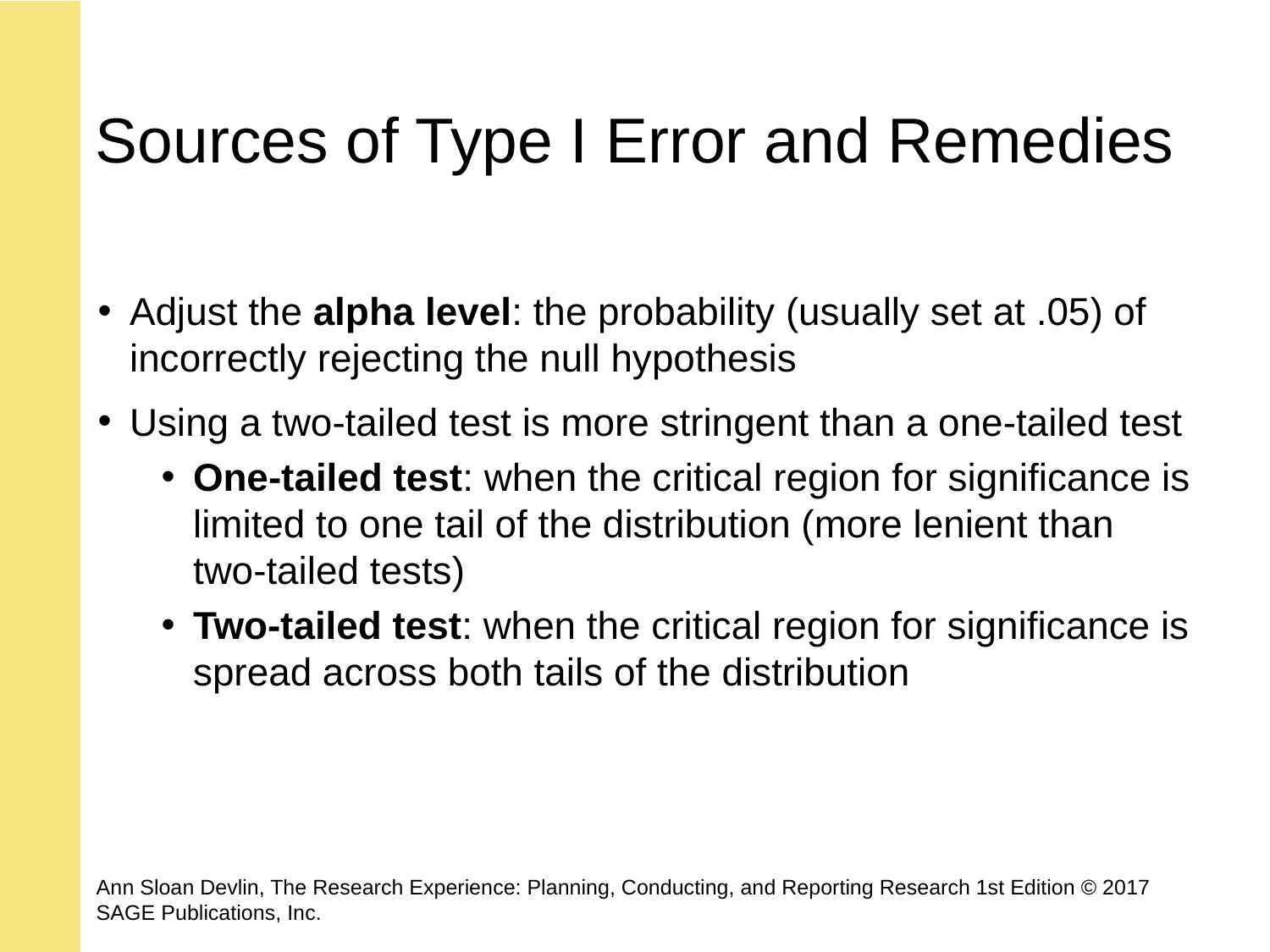

# Sources of Type I Error and Remedies
Adjust the alpha level: the probability (usually set at .05) of incorrectly rejecting the null hypothesis
Using a two-tailed test is more stringent than a one-tailed test
One-tailed test: when the critical region for significance is limited to one tail of the distribution (more lenient than two-tailed tests)
Two-tailed test: when the critical region for significance is spread across both tails of the distribution